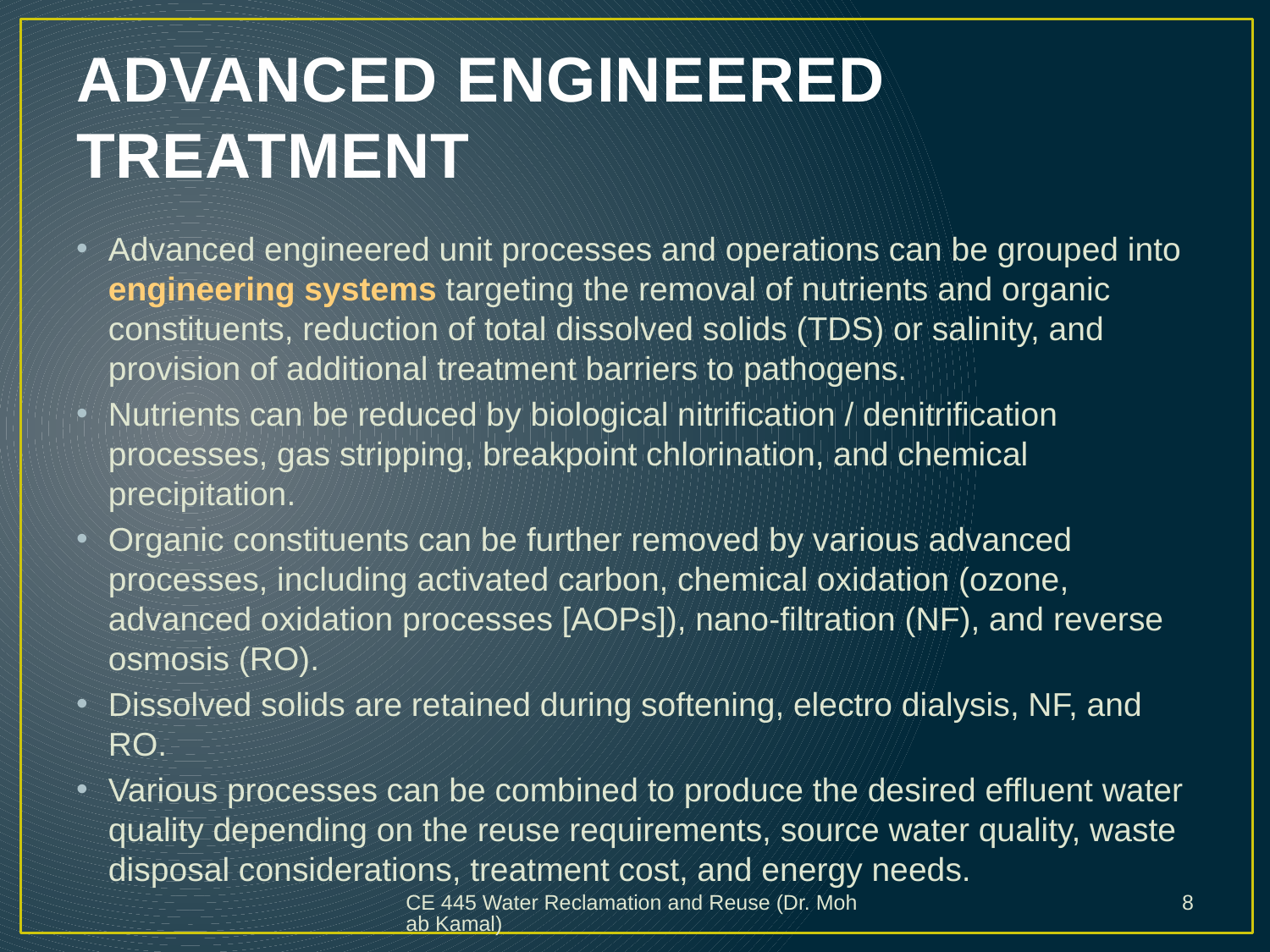

# ADVANCED ENGINEERED TREATMENT
Advanced engineered unit processes and operations can be grouped into engineering systems targeting the removal of nutrients and organic constituents, reduction of total dissolved solids (TDS) or salinity, and provision of additional treatment barriers to pathogens.
Nutrients can be reduced by biological nitrification / denitrification processes, gas stripping, breakpoint chlorination, and chemical precipitation.
Organic constituents can be further removed by various advanced processes, including activated carbon, chemical oxidation (ozone, advanced oxidation processes [AOPs]), nano-filtration (NF), and reverse osmosis (RO).
Dissolved solids are retained during softening, electro dialysis, NF, and RO.
Various processes can be combined to produce the desired effluent water quality depending on the reuse requirements, source water quality, waste disposal considerations, treatment cost, and energy needs.
CE 445 Water Reclamation and Reuse (Dr. Mohab Kamal)
8